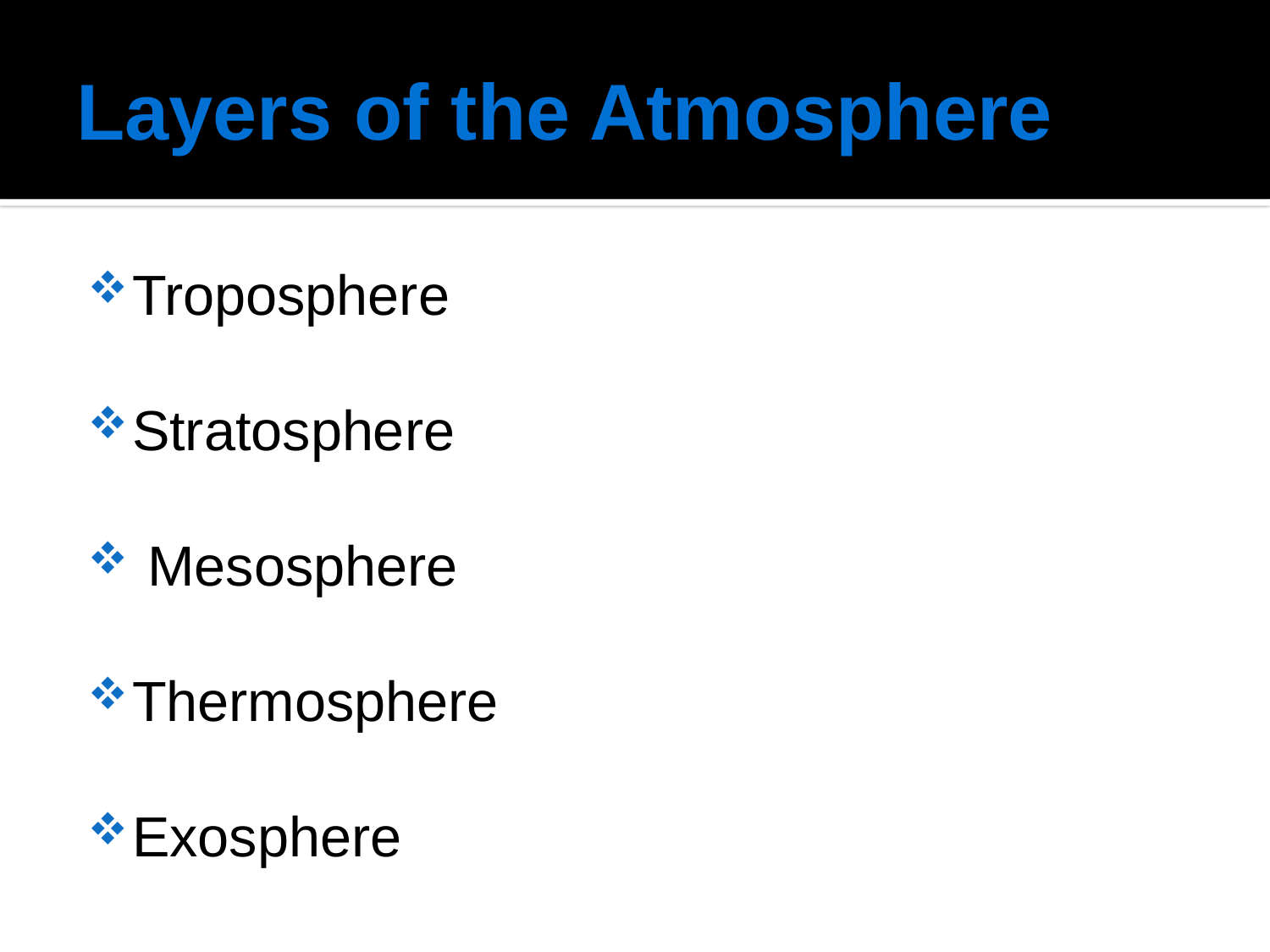

# Layers of the Atmosphere
Troposphere

Stratosphere

 Mesosphere

Thermosphere

Exosphere